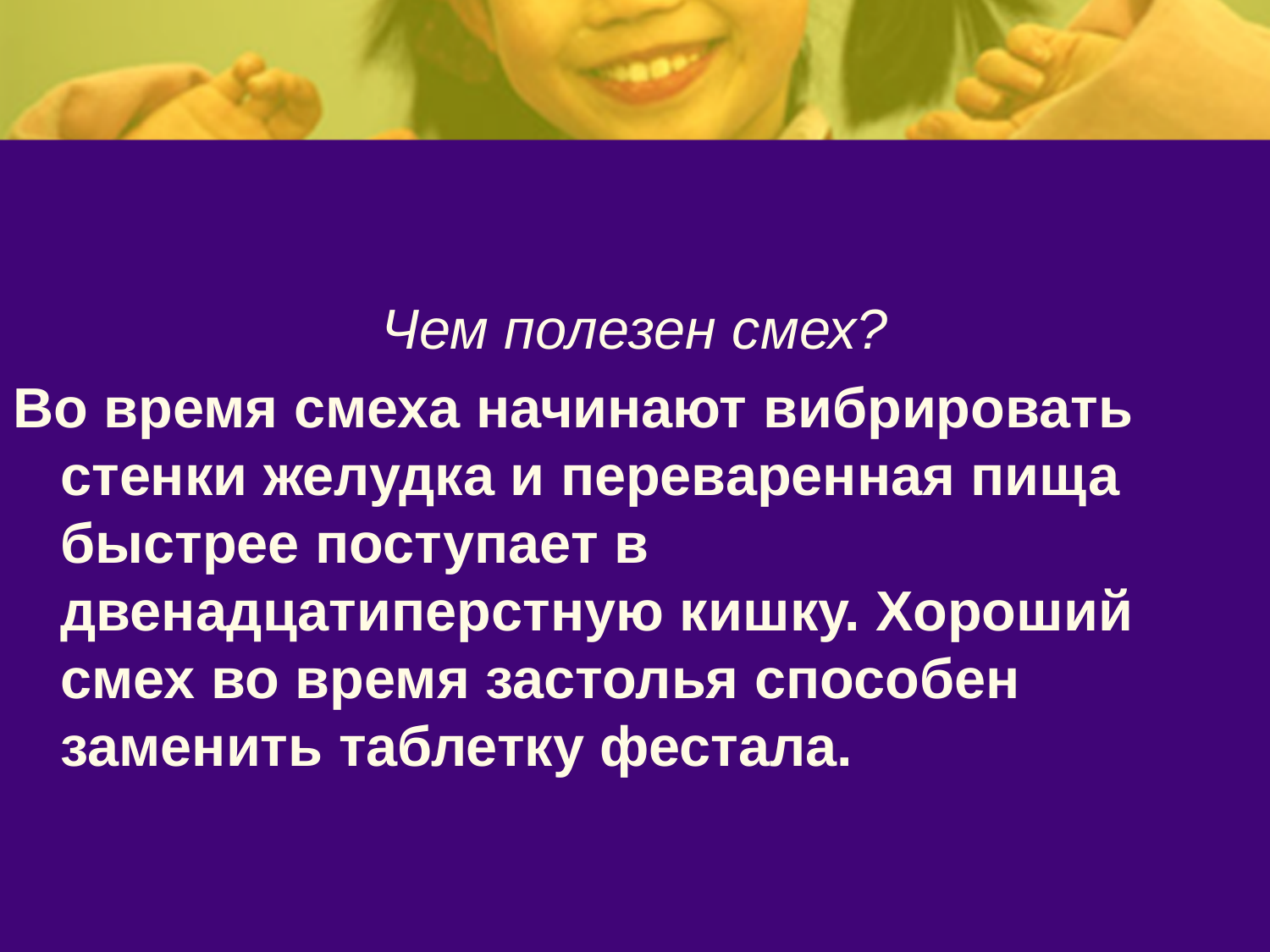

Чем полезен смех?
Во время смеха начинают вибрировать стенки желудка и переваренная пища быстрее поступает в двенадцатиперстную кишку. Хороший смех во время застолья способен заменить таблетку фестала.